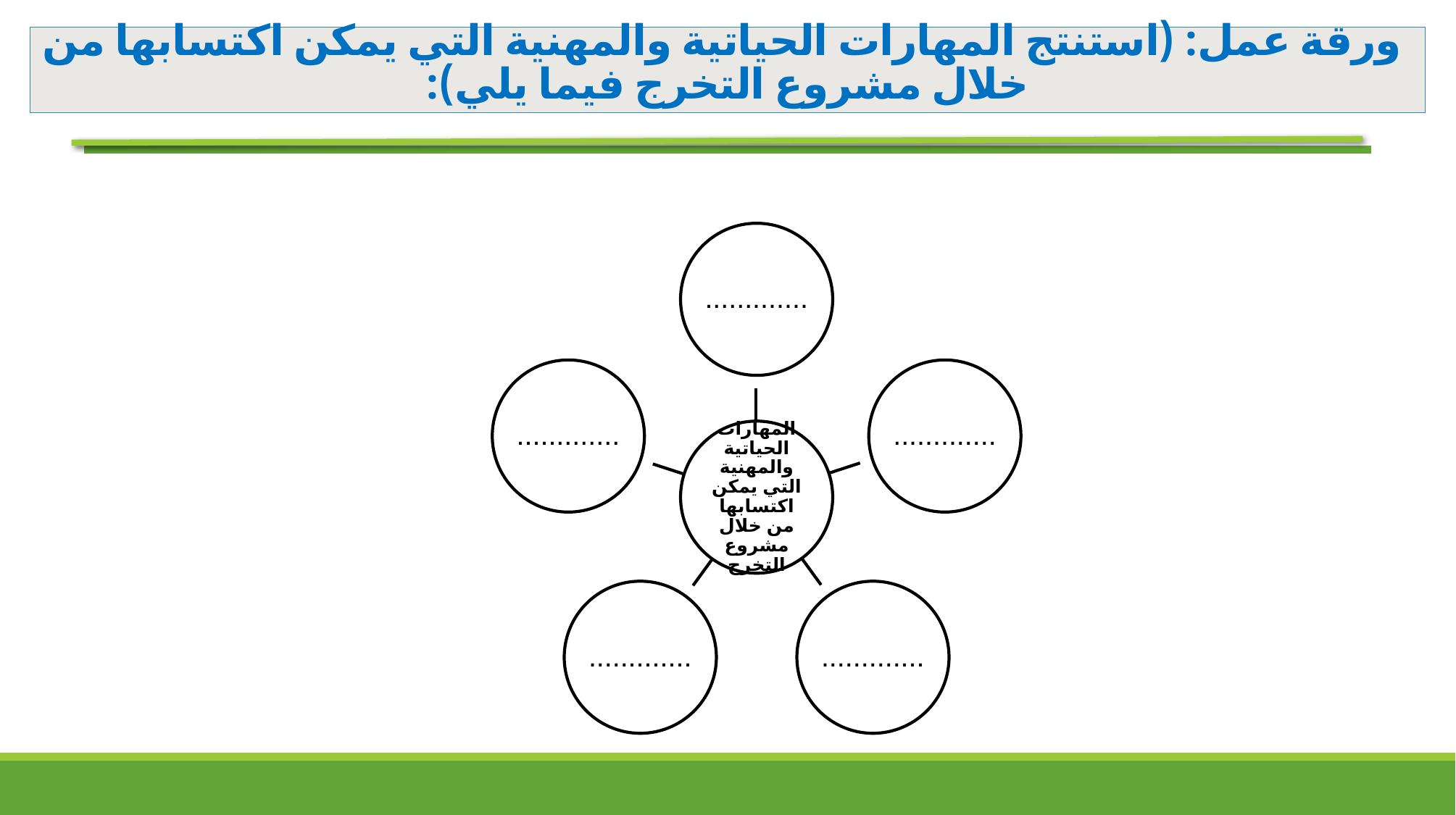

# ورقة عمل: (استنتج المهارات الحياتية والمهنية التي يمكن اكتسابها من خلال مشروع التخرج فيما يلي):
المهارات الحياتية والمهنية التي يمكن اكتسابها من خلال مشروع التخرج

.............

.............

.............

.............

.............